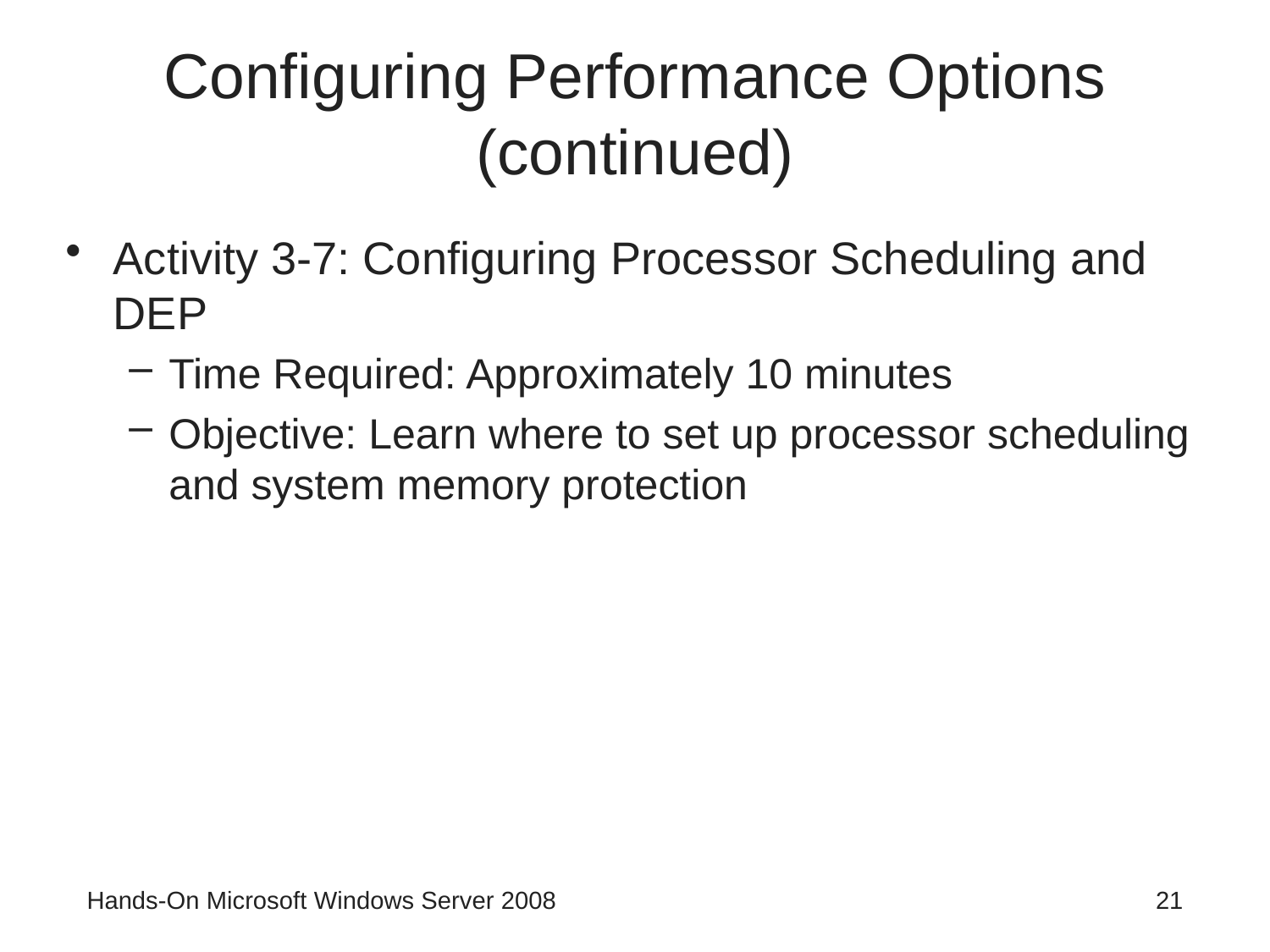

# Configuring Performance Options (continued)
Activity 3-7: Configuring Processor Scheduling and DEP
Time Required: Approximately 10 minutes
Objective: Learn where to set up processor scheduling and system memory protection
Hands-On Microsoft Windows Server 2008
21